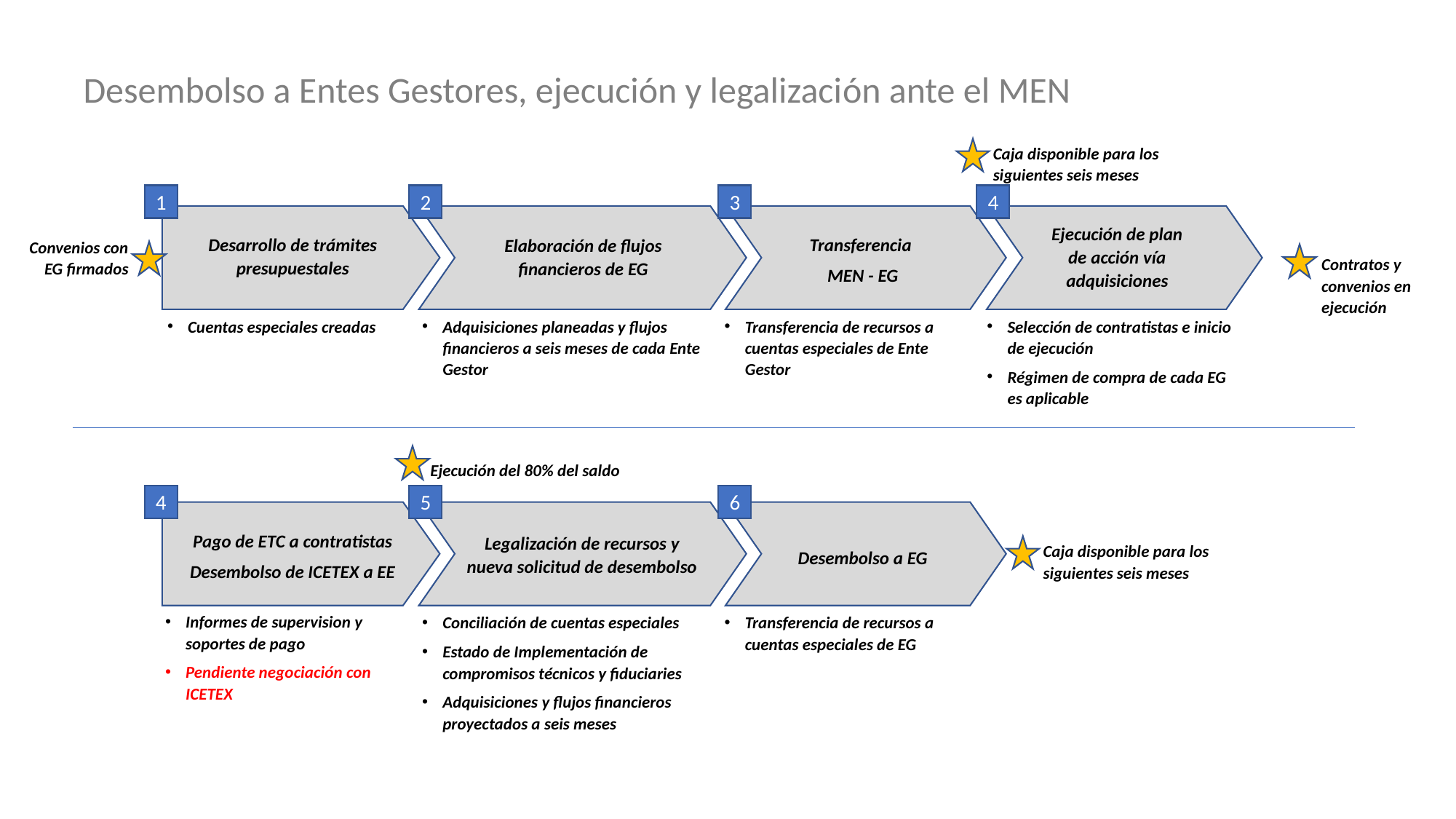

Desembolso a Entes Gestores, ejecución y legalización ante el MEN
Caja disponible para los siguientes seis meses

1
2
3
4

Ejecución de plan de acción vía adquisiciones
Desarrollo de trámites presupuestales
Transferencia
MEN - EG
Elaboración de flujos financieros de EG
Convenios con EG firmados

Contratos y convenios en ejecución
Cuentas especiales creadas
Adquisiciones planeadas y flujos financieros a seis meses de cada Ente Gestor
Transferencia de recursos a cuentas especiales de Ente Gestor
Selección de contratistas e inicio de ejecución
Régimen de compra de cada EG es aplicable

Ejecución del 80% del saldo
4
5
6

Pago de ETC a contratistas
Desembolso de ICETEX a EE
Legalización de recursos y nueva solicitud de desembolso
Caja disponible para los siguientes seis meses

Desembolso a EG
Informes de supervision y soportes de pago
Pendiente negociación con ICETEX
Conciliación de cuentas especiales
Estado de Implementación de compromisos técnicos y fiduciaries
Adquisiciones y flujos financieros proyectados a seis meses
Transferencia de recursos a cuentas especiales de EG